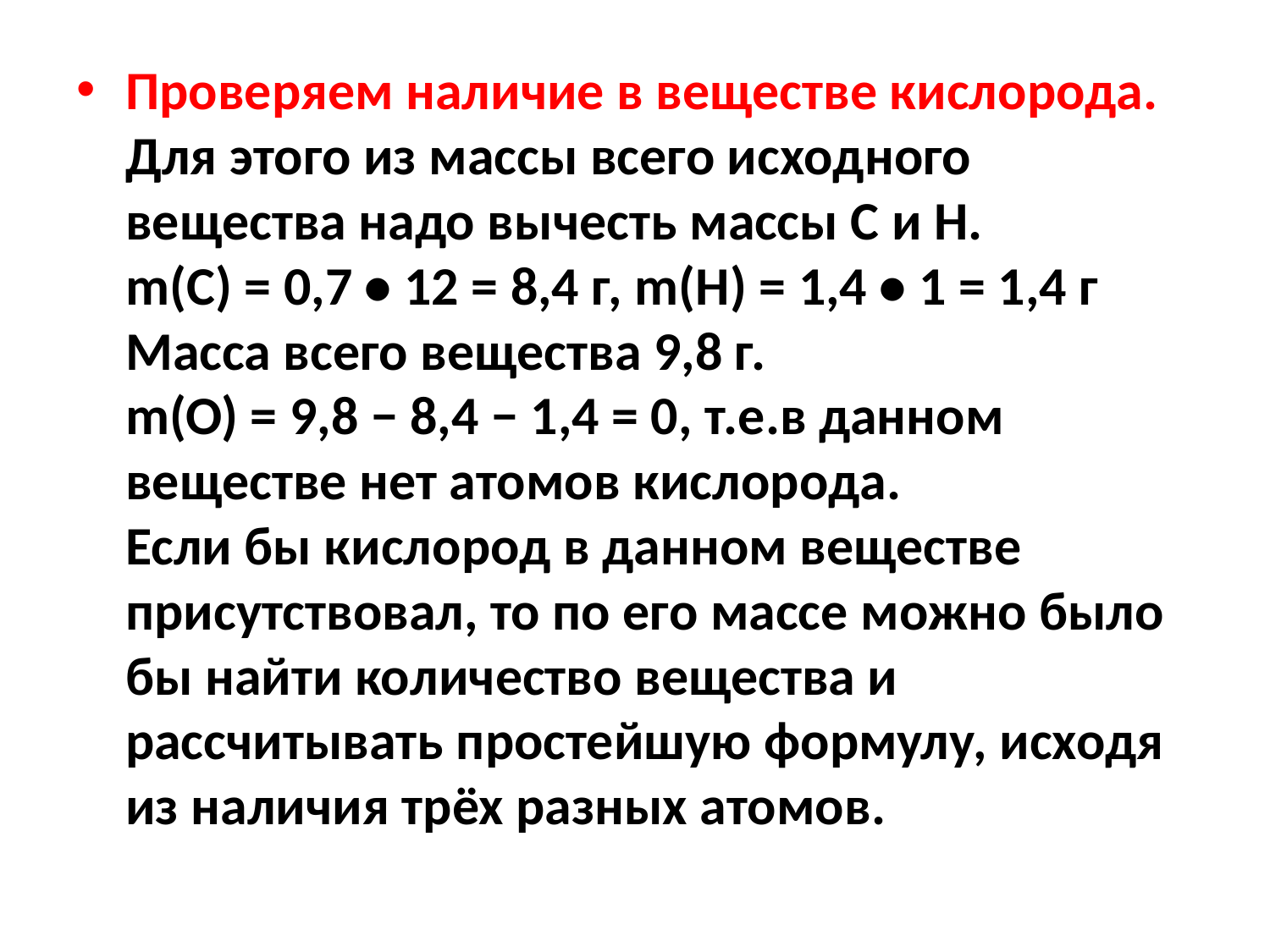

Проверяем наличие в веществе кислорода. Для этого из массы всего исходного вещества надо вычесть массы С и Н.
m(C) = 0,7 • 12 = 8,4 г, m(H) = 1,4 • 1 = 1,4 г
Масса всего вещества 9,8 г.
m(O) = 9,8 − 8,4 − 1,4 = 0, т.е.в данном веществе нет атомов кислорода.
Если бы кислород в данном веществе присутствовал, то по его массе можно было бы найти количество вещества и рассчитывать простейшую формулу, исходя из наличия трёх разных атомов.